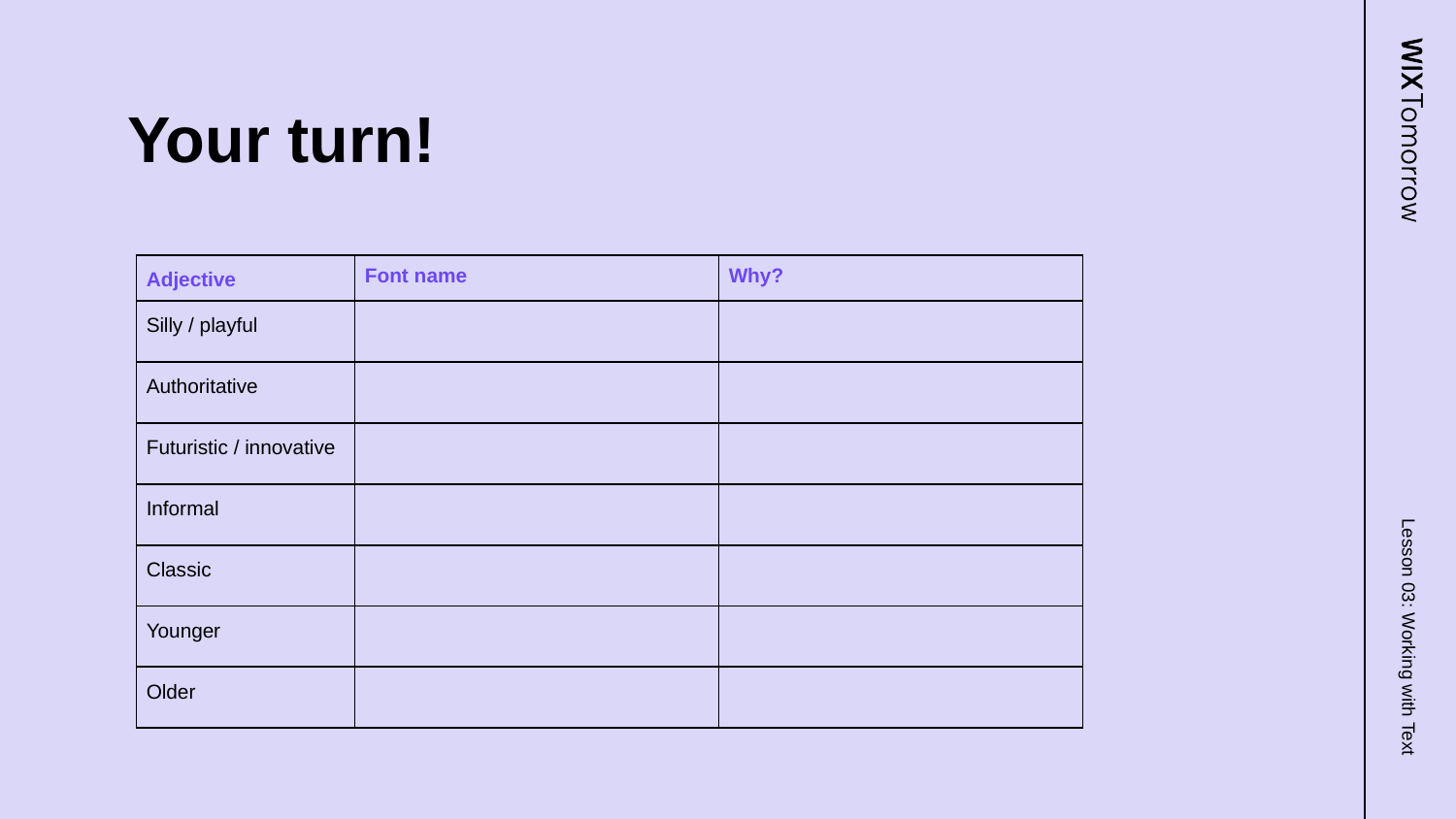

# Your turn!
| Adjective | Font name | Why? |
| --- | --- | --- |
| Silly / playful |  |  |
| Authoritative |  |  |
| Futuristic / innovative |  |  |
| Informal |  |  |
| Classic |  |  |
| Younger |  |  |
| Older |  |  |